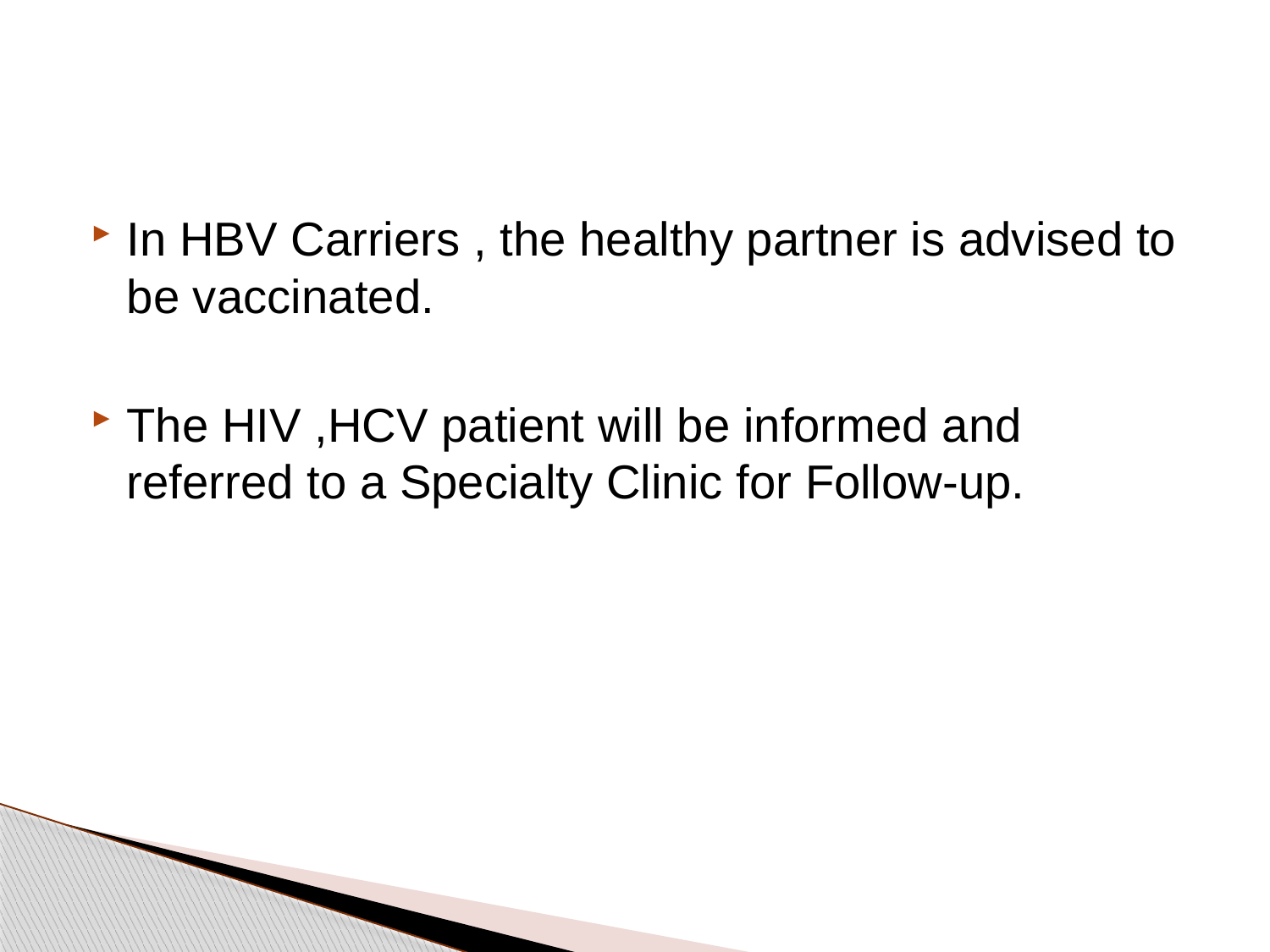

In HBV Carriers , the healthy partner is advised to be vaccinated.

The HIV ,HCV patient will be informed and  referred to a Specialty Clinic for Follow-up.